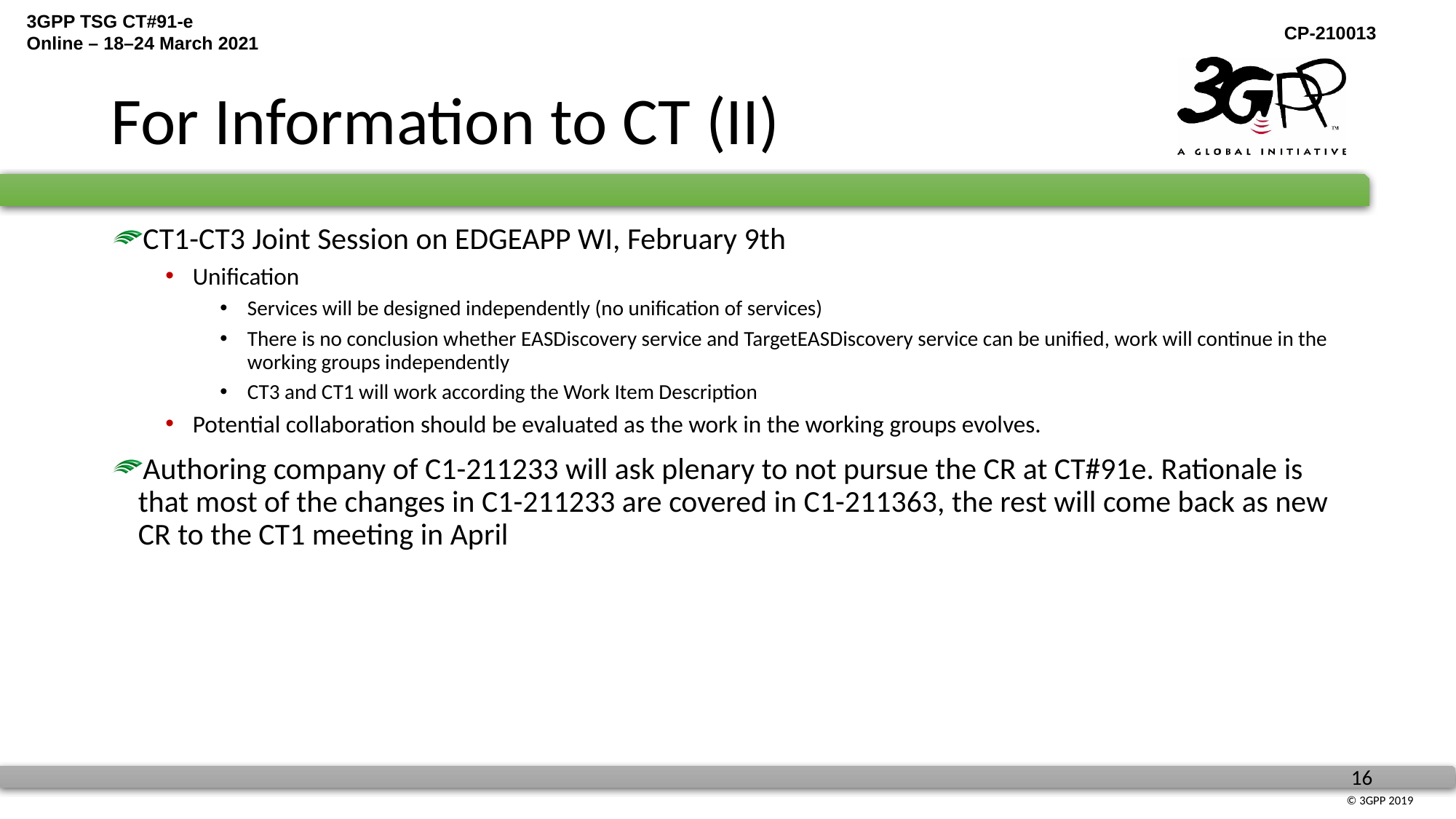

# For Information to CT (II)
CT1-CT3 Joint Session on EDGEAPP WI, February 9th
Unification
Services will be designed independently (no unification of services)
There is no conclusion whether EASDiscovery service and TargetEASDiscovery service can be unified, work will continue in the working groups independently
CT3 and CT1 will work according the Work Item Description
Potential collaboration should be evaluated as the work in the working groups evolves.
Authoring company of C1-211233 will ask plenary to not pursue the CR at CT#91e. Rationale is that most of the changes in C1-211233 are covered in C1-211363, the rest will come back as new CR to the CT1 meeting in April